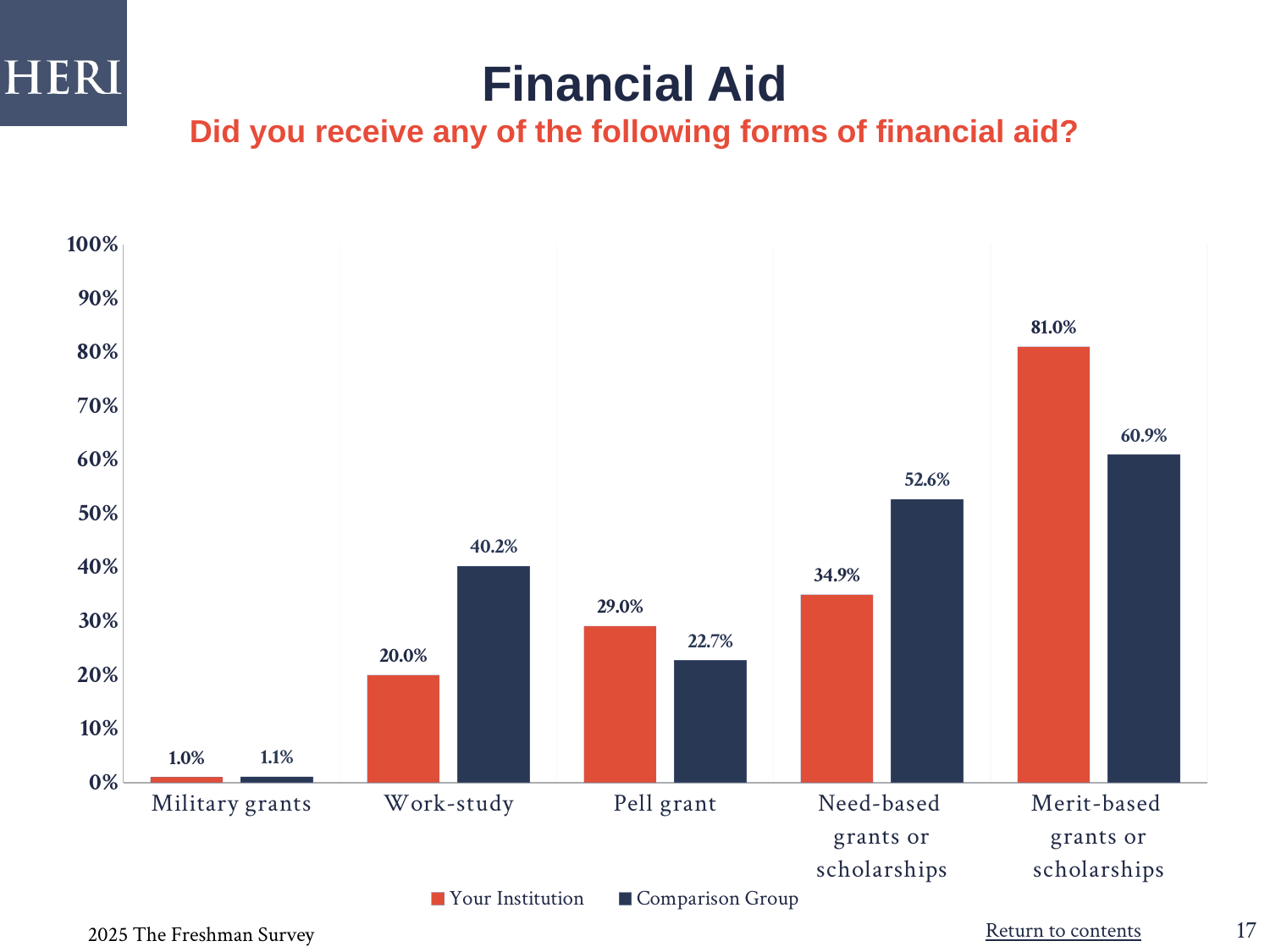

# Financial Aid Did you receive any of the following forms of financial aid?

### Chart

| Category | Your Institution | Comparison Group |
|---|---|---|
| Military grants | 0.009899999999999999 | 0.0106 |
| Work-study | 0.2 | 0.4019 |
| Pell grant | 0.2905 | 0.2268 |
| Need-based
grants or scholarships | 0.3493 | 0.5263 |
| Merit-based
grants or scholarships | 0.8101999999999999 | 0.6093999999999999 |
2025 The Freshman Survey
Return to contents
17